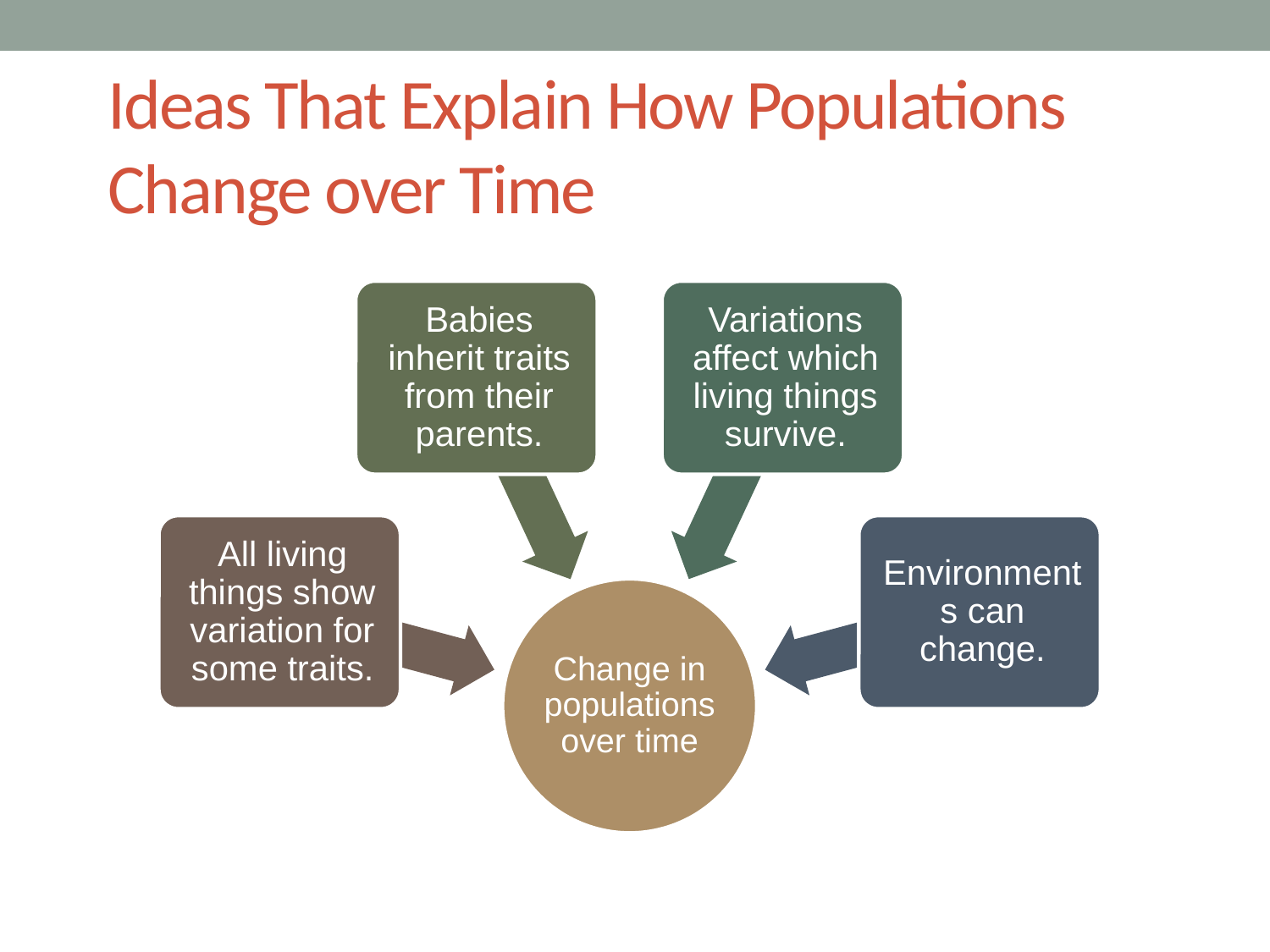

# Ideas That Explain How Populations Change over Time
Change in populations over time
All living things show variation for some traits.
Babies inherit traits from their parents.
Variations affect which living things survive.
Environments can change.